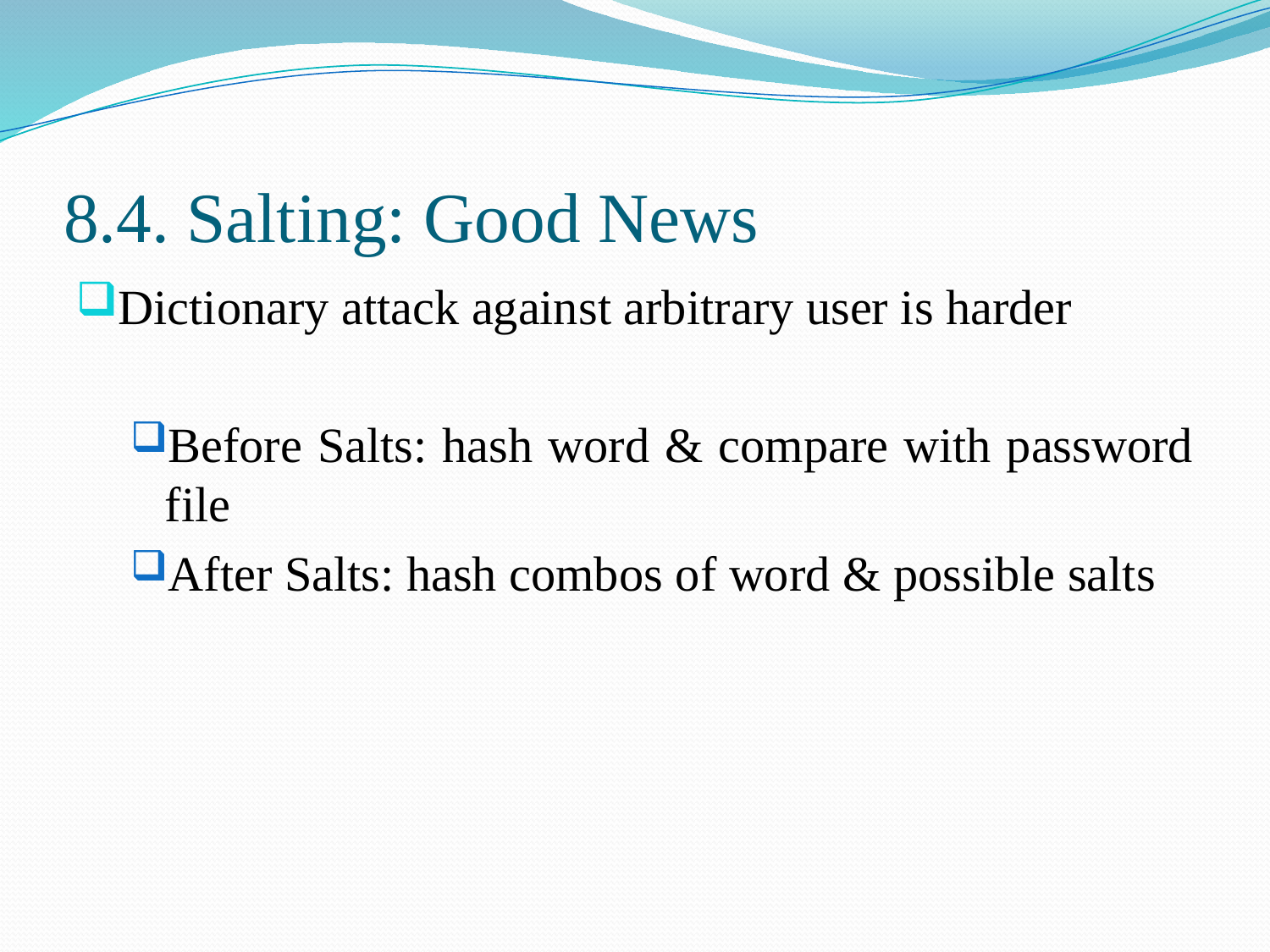

# 8.4. Salting: Good News
Dictionary attack against arbitrary user is harder

Before Salts: hash word & compare with password file
After Salts: hash combos of word & possible salts